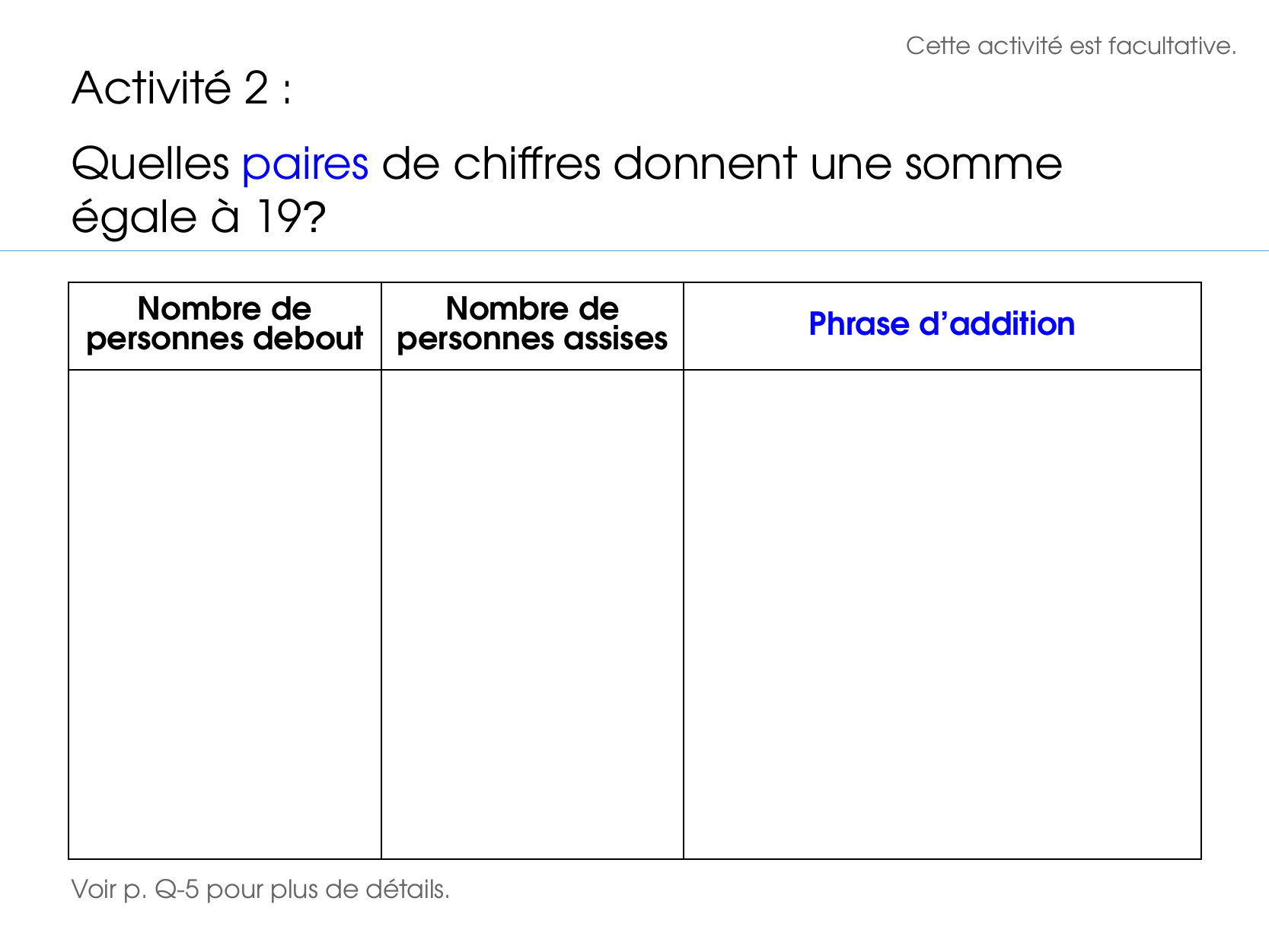

Cette activité est facultative.
Activité 2 :
Quelles paires de chiffres donnent une somme égale à 19?
| Nombre de personnes debout | Nombre de personnes assises | Phrase d’addition |
| --- | --- | --- |
|  |  |  |
Voir p. Q-5 pour plus de détails.